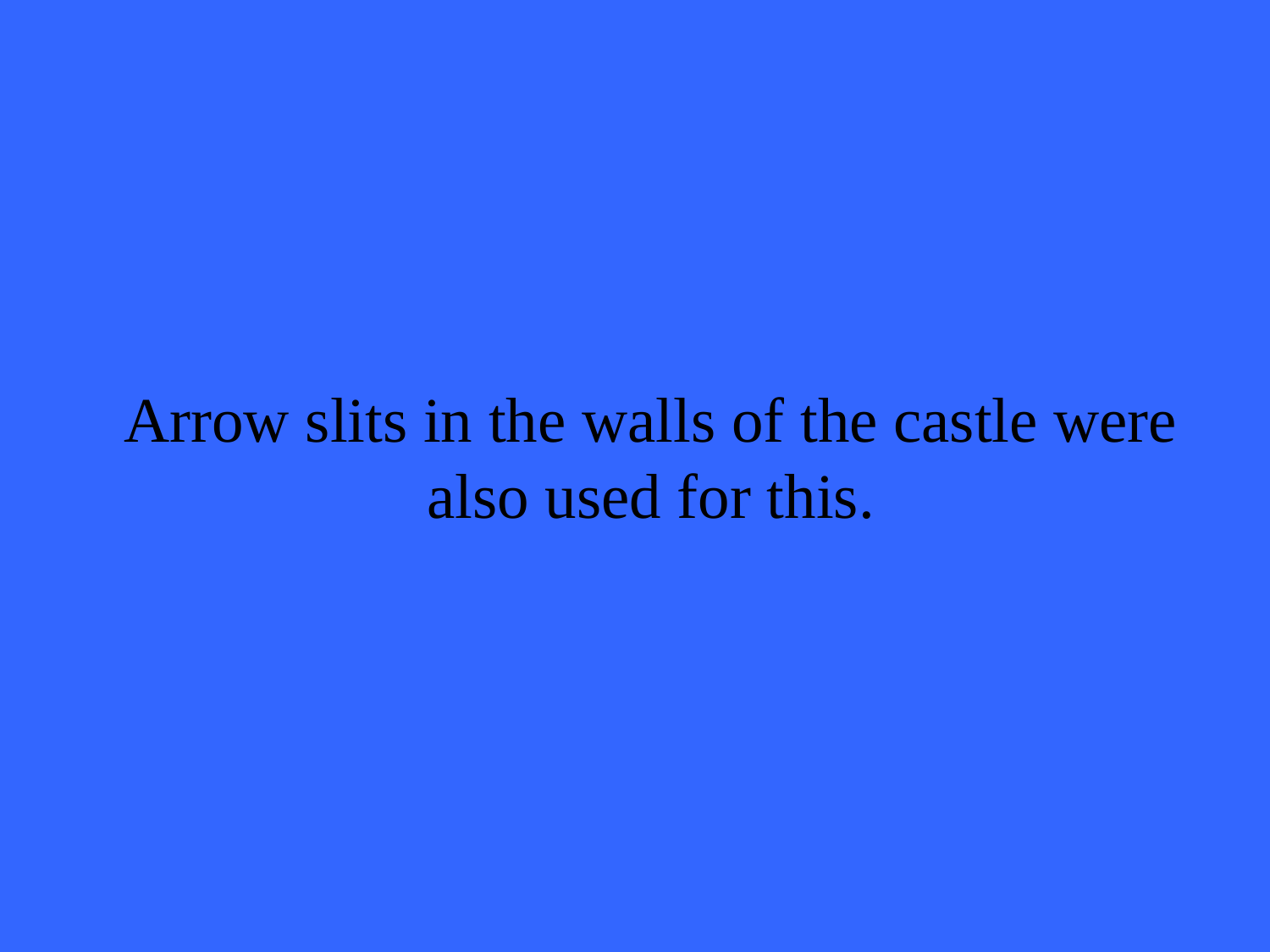

# Arrow slits in the walls of the castle were also used for this.